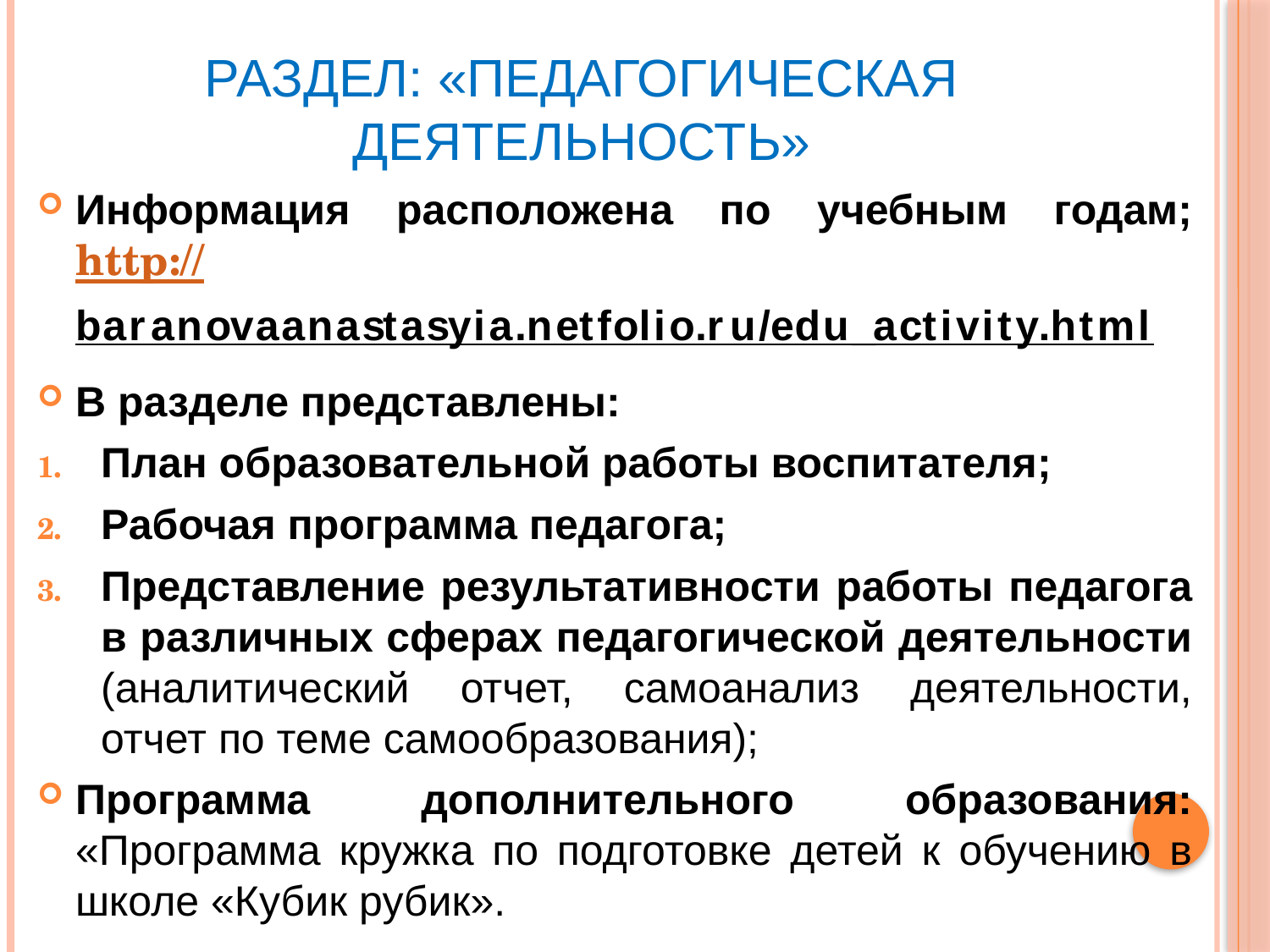

# Раздел: «Педагогическая деятельность»
Информация расположена по учебным годам; http://baranovaanastasyia.netfolio.ru/edu_activity.html
В разделе представлены:
План образовательной работы воспитателя;
Рабочая программа педагога;
Представление результативности работы педагога в различных сферах педагогической деятельности (аналитический отчет, самоанализ деятельности, отчет по теме самообразования);
Программа дополнительного образования: «Программа кружка по подготовке детей к обучению в школе «Кубик рубик».